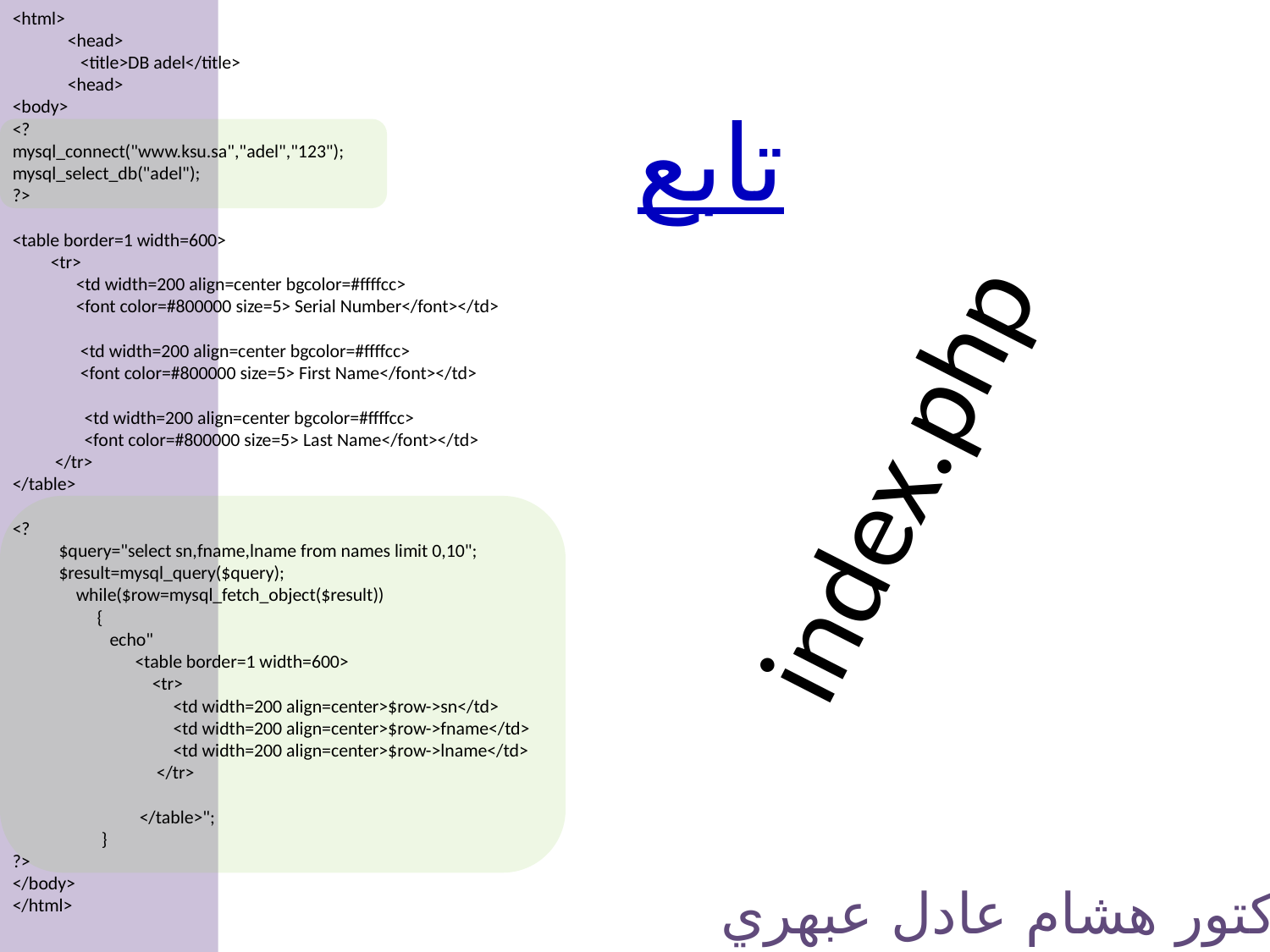

<html>
             <head>
                <title>DB adel</title>
             <head>
<body>
<?
mysql_connect("www.ksu.sa","adel","123");
mysql_select_db("adel");
?>

<table border=1 width=600>
         <tr>
               <td width=200 align=center bgcolor=#ffffcc>
               <font color=#800000 size=5> Serial Number</font></td>

                <td width=200 align=center bgcolor=#ffffcc>
                <font color=#800000 size=5> First Name</font></td>

                 <td width=200 align=center bgcolor=#ffffcc>
                 <font color=#800000 size=5> Last Name</font></td>
          </tr>
</table>

<?
           $query="select sn,fname,lname from names limit 0,10";
           $result=mysql_query($query);
               while($row=mysql_fetch_object($result))
                    {
                       echo"
                             <table border=1 width=600>
                                 <tr>
                                      <td width=200 align=center>$row->sn</td>
                                      <td width=200 align=center>$row->fname</td>
                                      <td width=200 align=center>$row->lname</td>
                                  </tr>

                              </table>";
                     }
?>
</body>
</html>
تابع

index.php

الدكتور هشام عادل عبهري